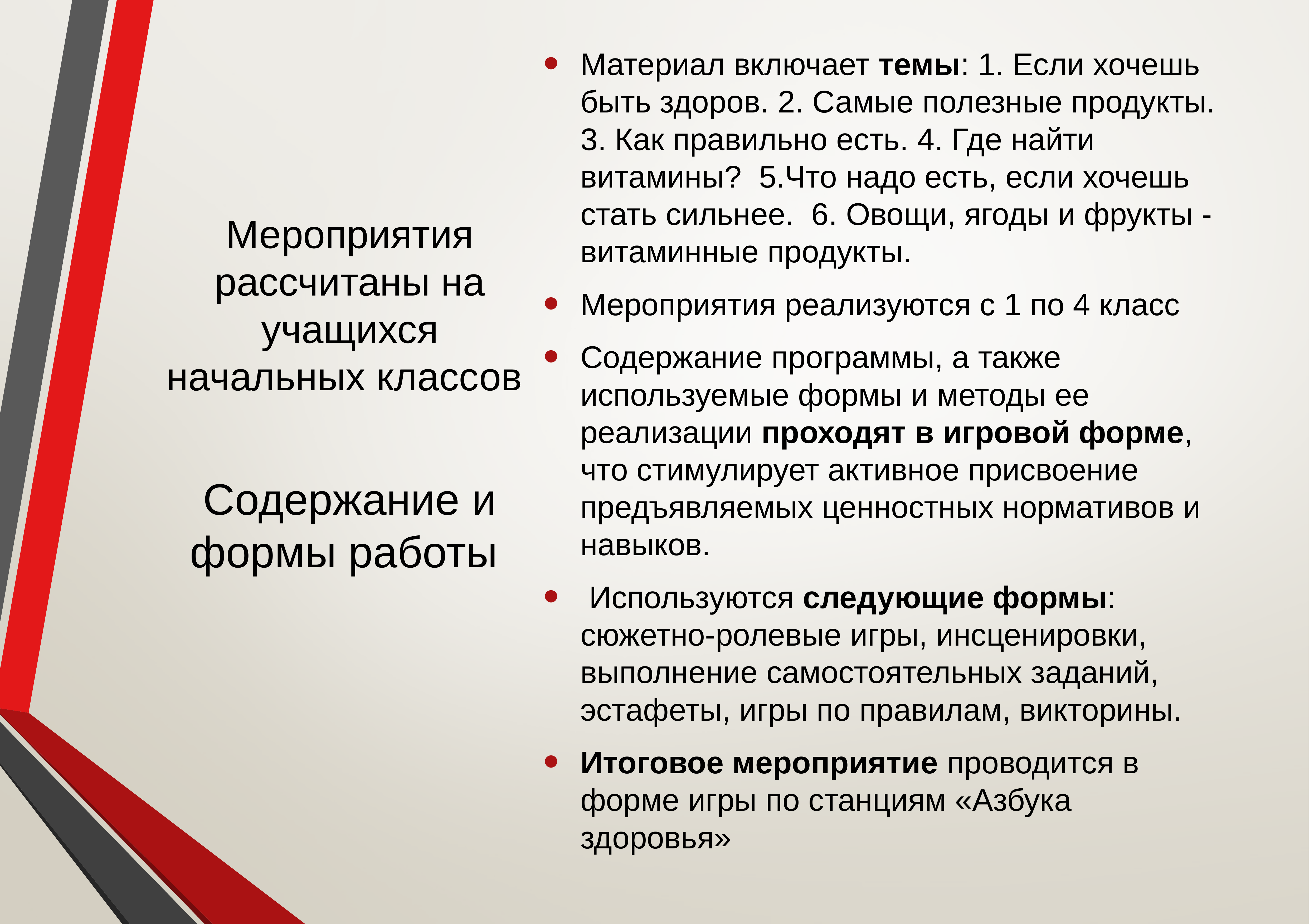

Материал включает темы: 1. Если хочешь быть здоров. 2. Самые полезные продукты.  3. Как правильно есть. 4. Где найти витамины?  5.Что надо есть, если хочешь стать сильнее.  6. Овощи, ягоды и фрукты - витаминные продукты.
Мероприятия реализуются с 1 по 4 класс
Содержание программы, а также используемые формы и методы ее реализации проходят в игровой форме, что стимулирует активное присвоение предъявляемых ценностных нормативов и навыков.
 Используются следующие формы: сюжетно-ролевые игры, инсценировки, выполнение самостоятельных заданий, эстафеты, игры по правилам, викторины.
Итоговое мероприятие проводится в форме игры по станциям «Азбука здоровья»

# Мероприятия рассчитаны на учащихся начальных классов
Содержание и формы работы